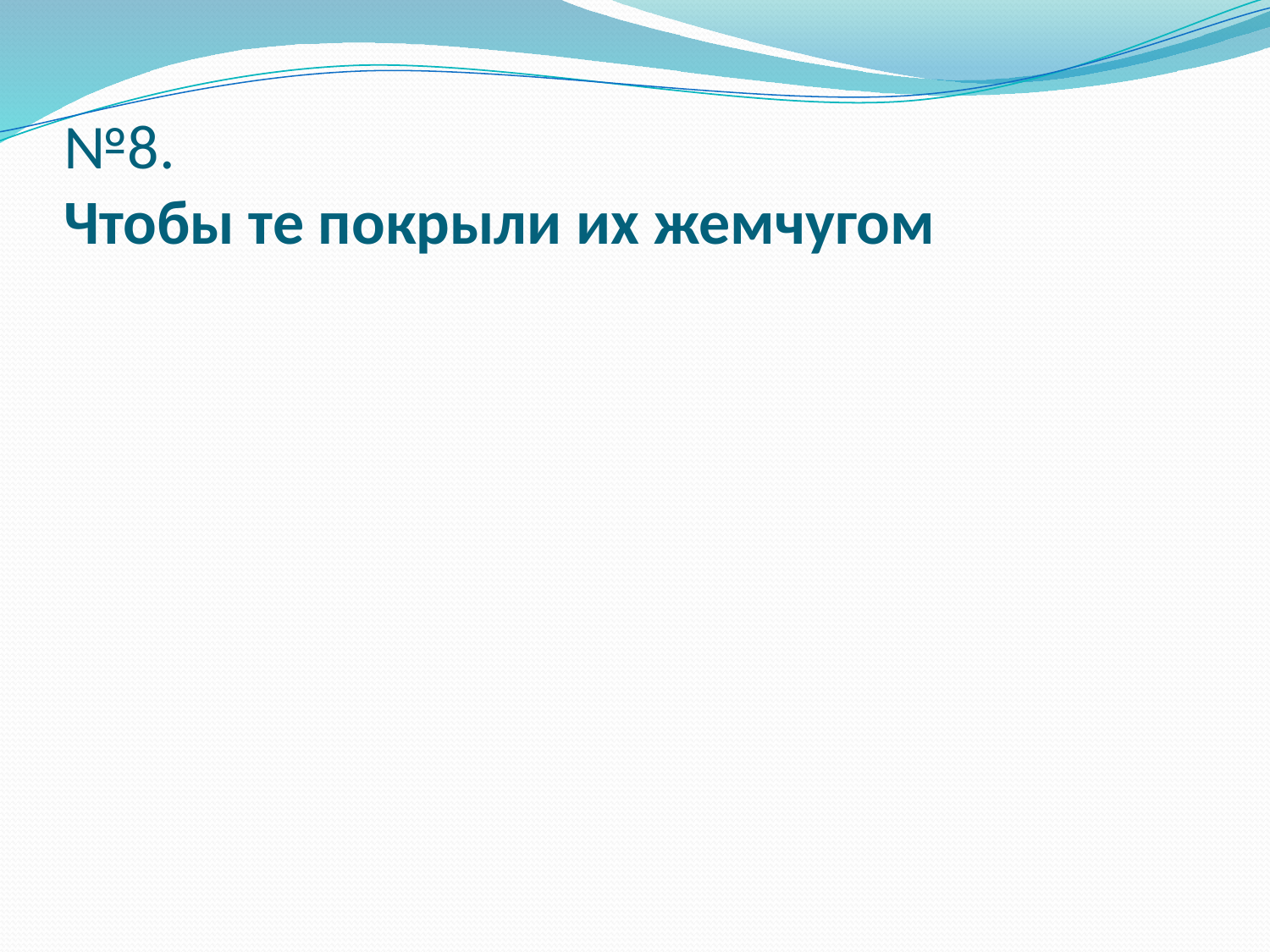

# №8. Чтобы те покрыли их жемчугом